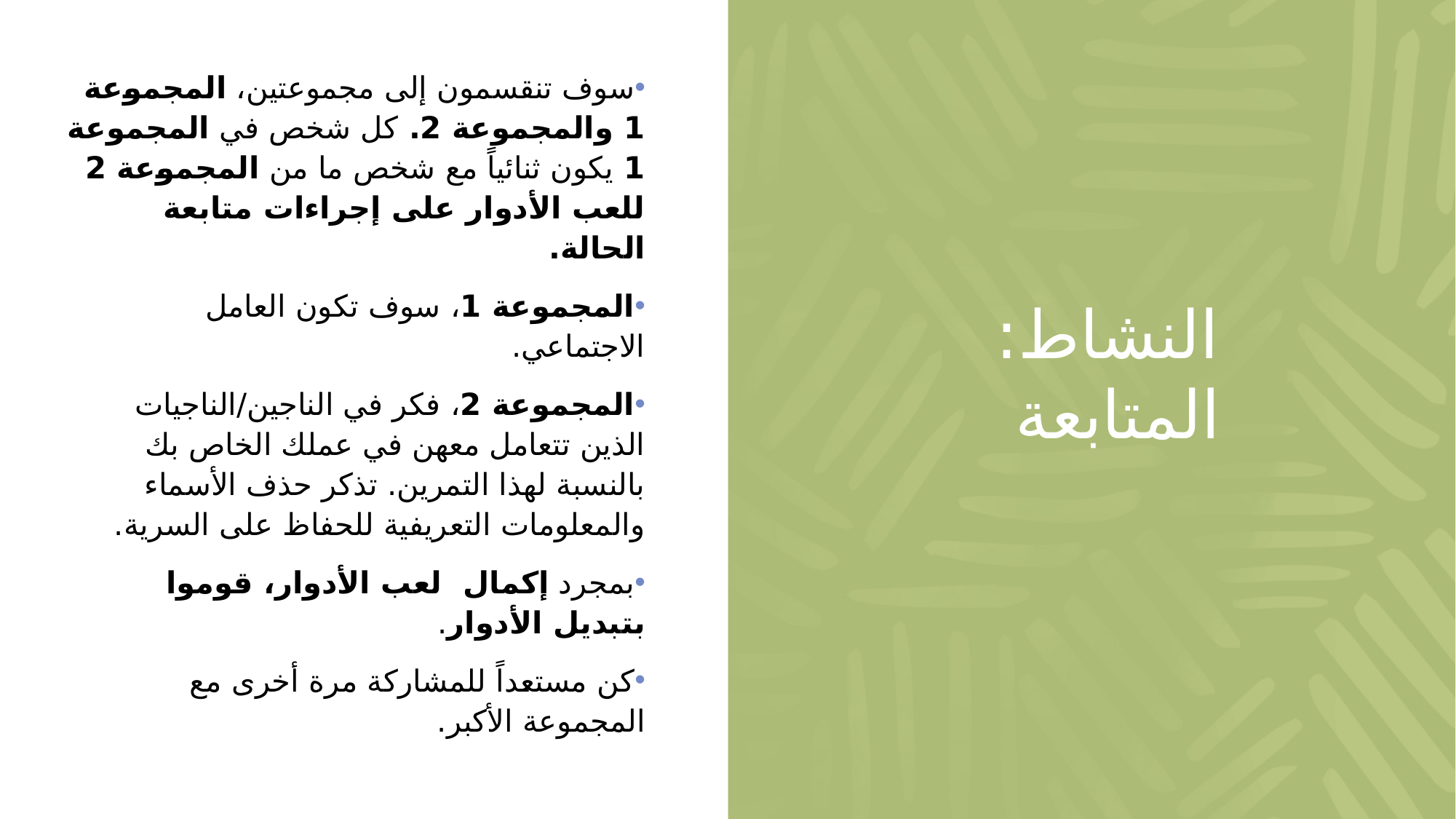

سوف تنقسمون إلى مجموعتين، المجموعة 1 والمجموعة 2. كل شخص في المجموعة 1 يكون ثنائياً مع شخص ما من المجموعة 2 للعب الأدوار على إجراءات متابعة الحالة.
المجموعة 1، سوف تكون العامل الاجتماعي.
المجموعة 2، فكر في الناجين/الناجيات الذين تتعامل معهن في عملك الخاص بك بالنسبة لهذا التمرين. تذكر حذف الأسماء والمعلومات التعريفية للحفاظ على السرية.
بمجرد إكمال  لعب الأدوار، قوموا بتبديل الأدوار.
كن مستعداً للمشاركة مرة أخرى مع المجموعة الأكبر.

# النشاط: المتابعة